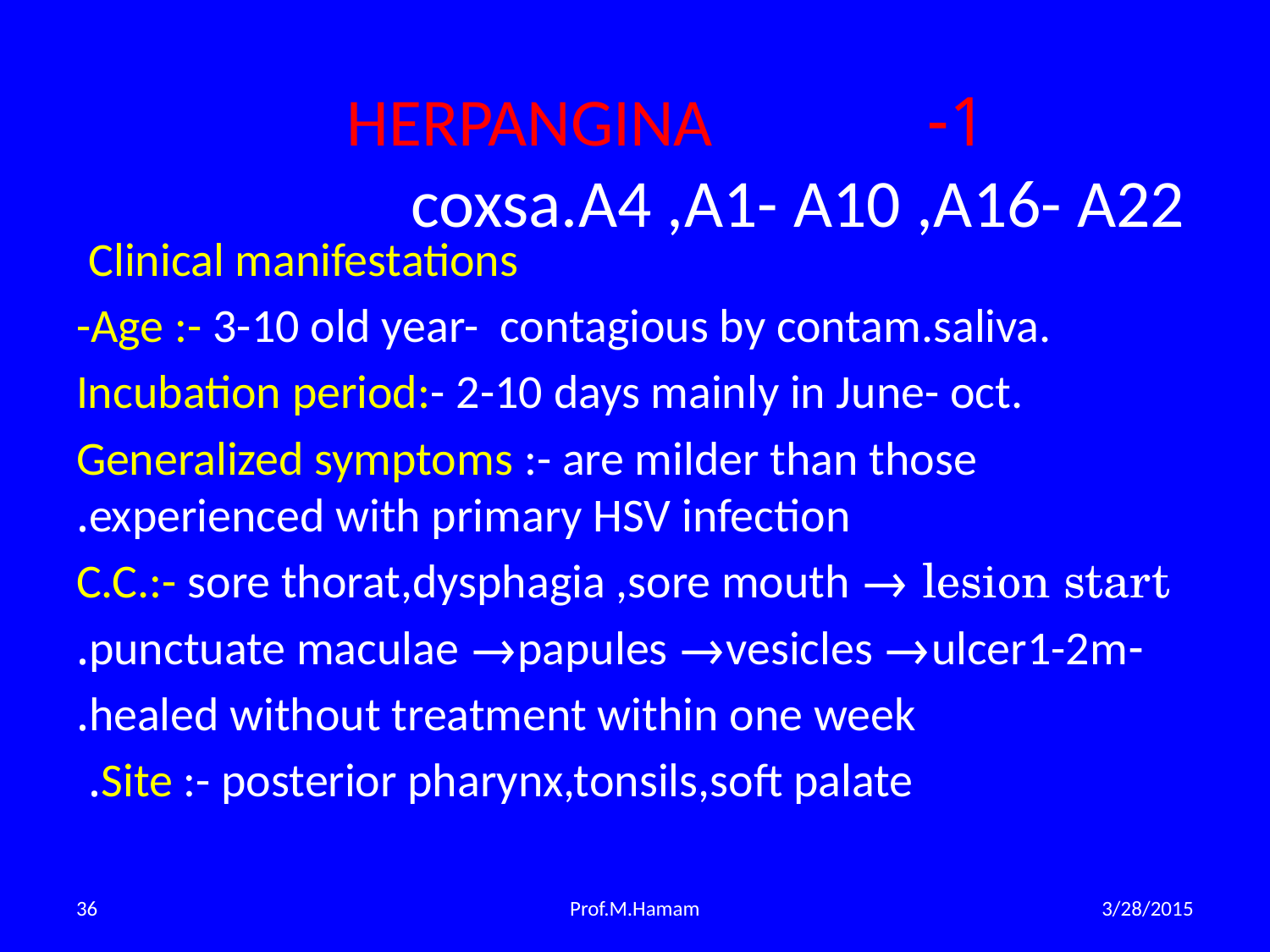

# 1-HERPANGINA coxsa.A4 ,A1- A10 ,A16- A22
Clinical manifestations
-Age :- 3-10 old year-  contagious by contam.saliva.
Incubation period:- 2-10 days mainly in June- oct.
Generalized symptoms :- are milder than those experienced with primary HSV infection.
C.C.:- sore thorat,dysphagia ,sore mouth → lesion start
-punctuate maculae →papules →vesicles →ulcer1-2m.
   healed without treatment within one week.
Site :- posterior pharynx,tonsils,soft palate.

36
Prof.M.Hamam
3/28/2015